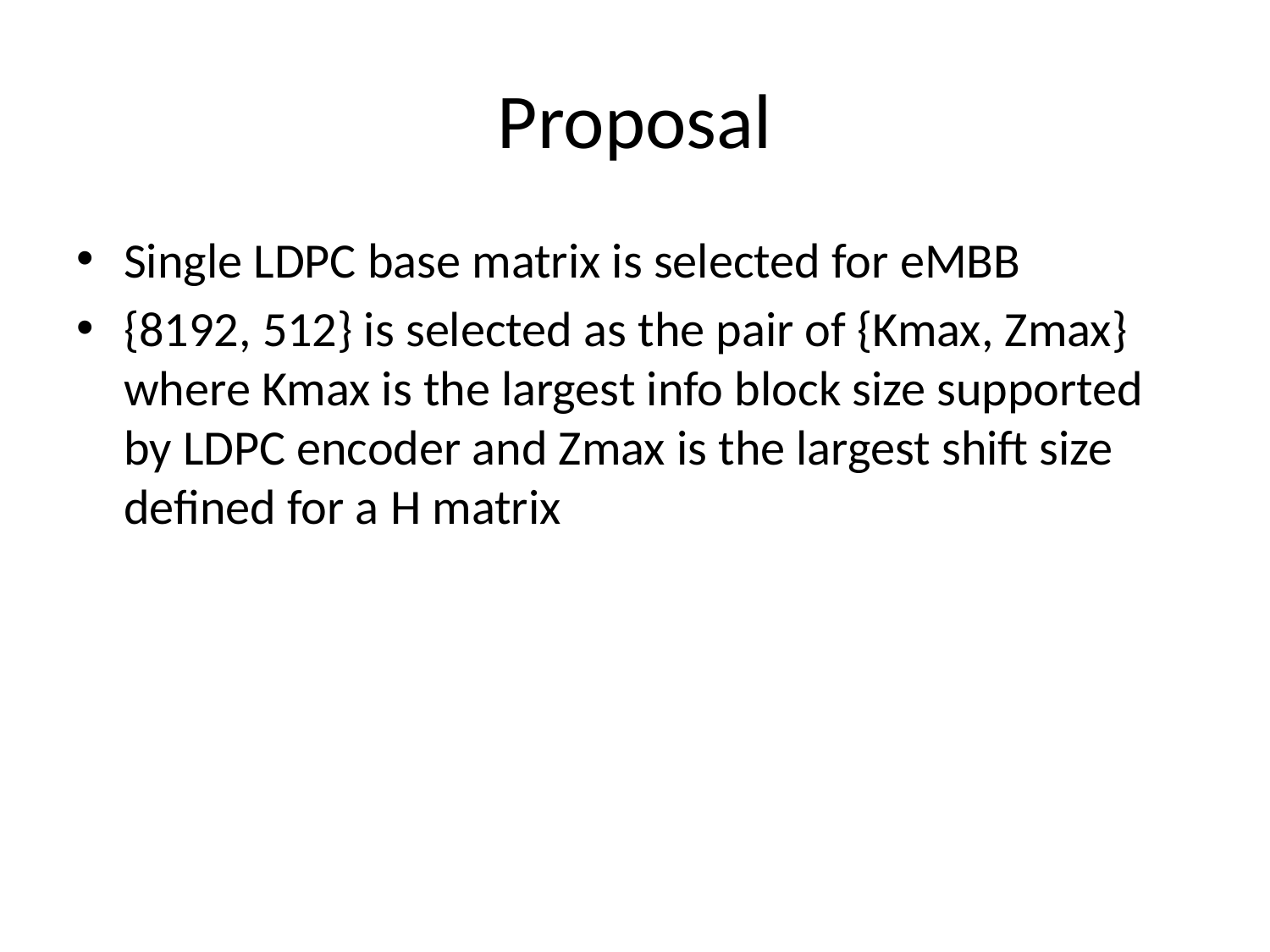

# Proposal
Single LDPC base matrix is selected for eMBB
{8192, 512} is selected as the pair of {Kmax, Zmax} where Kmax is the largest info block size supported by LDPC encoder and Zmax is the largest shift size defined for a H matrix